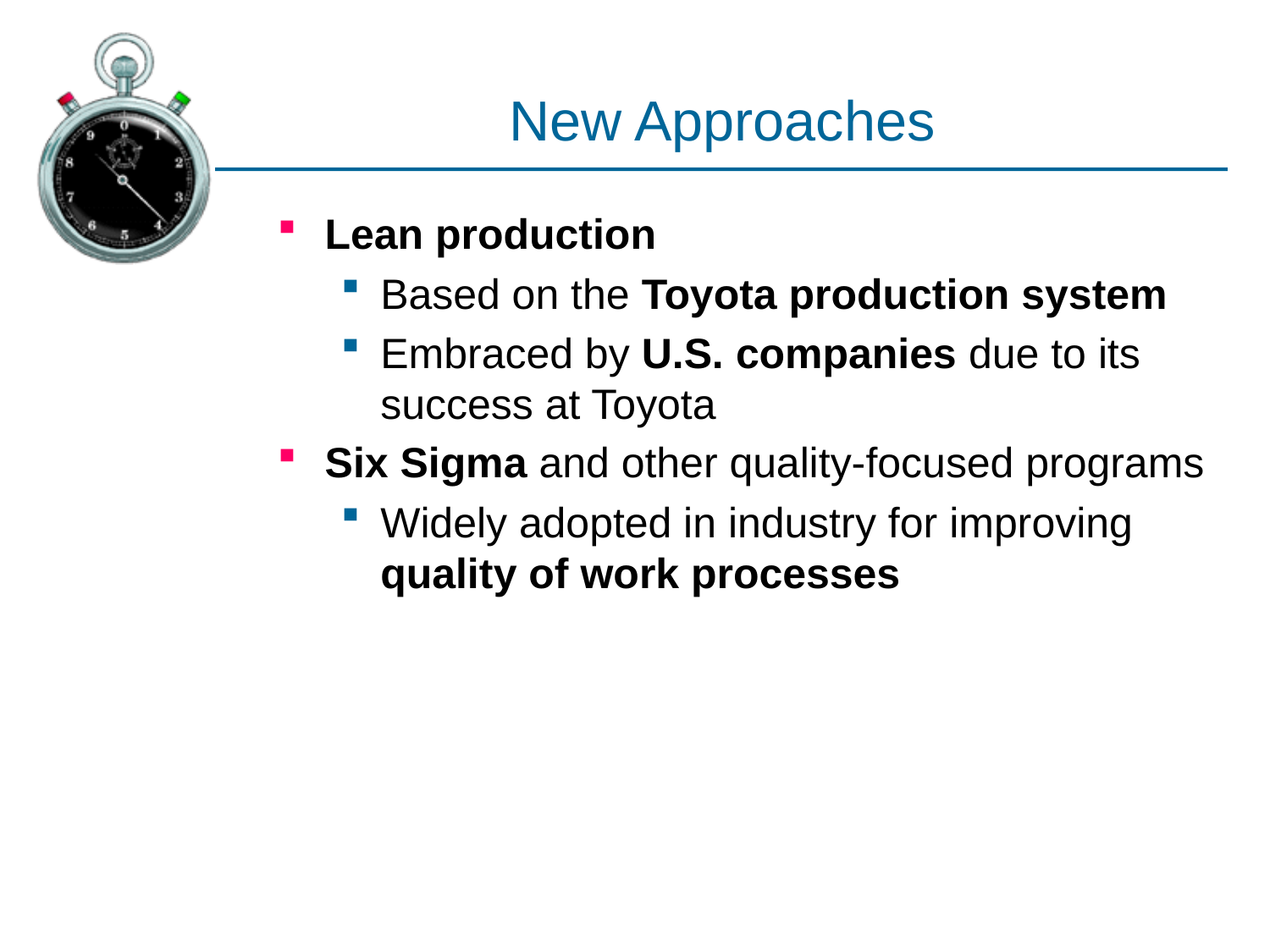

# New Approaches
Lean production
Based on the Toyota production system
Embraced by U.S. companies due to its success at Toyota
Six Sigma and other quality-focused programs
Widely adopted in industry for improving quality of work processes